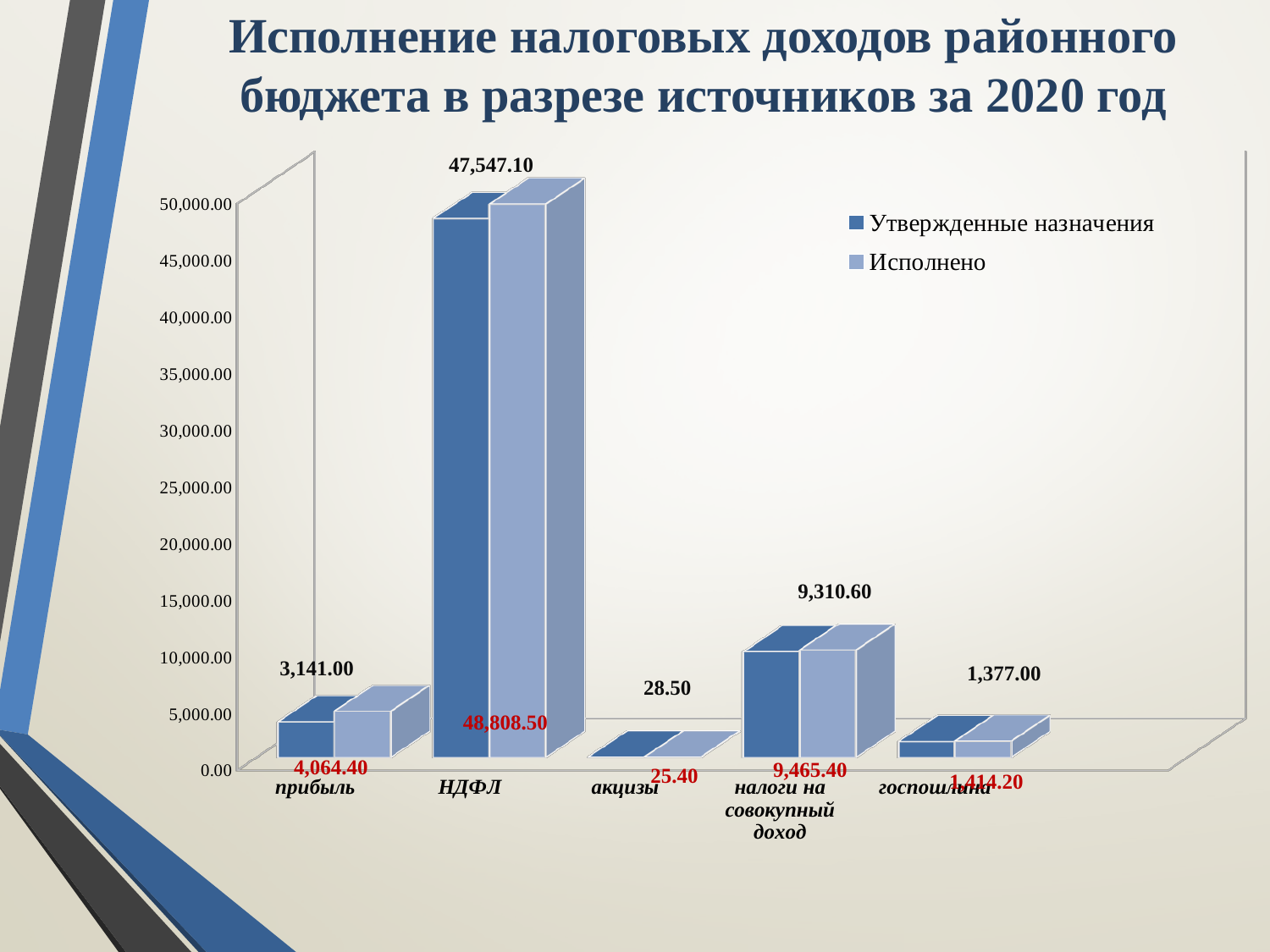

# Исполнение налоговых доходов районного бюджета в разрезе источников за 2020 год

[unsupported chart]